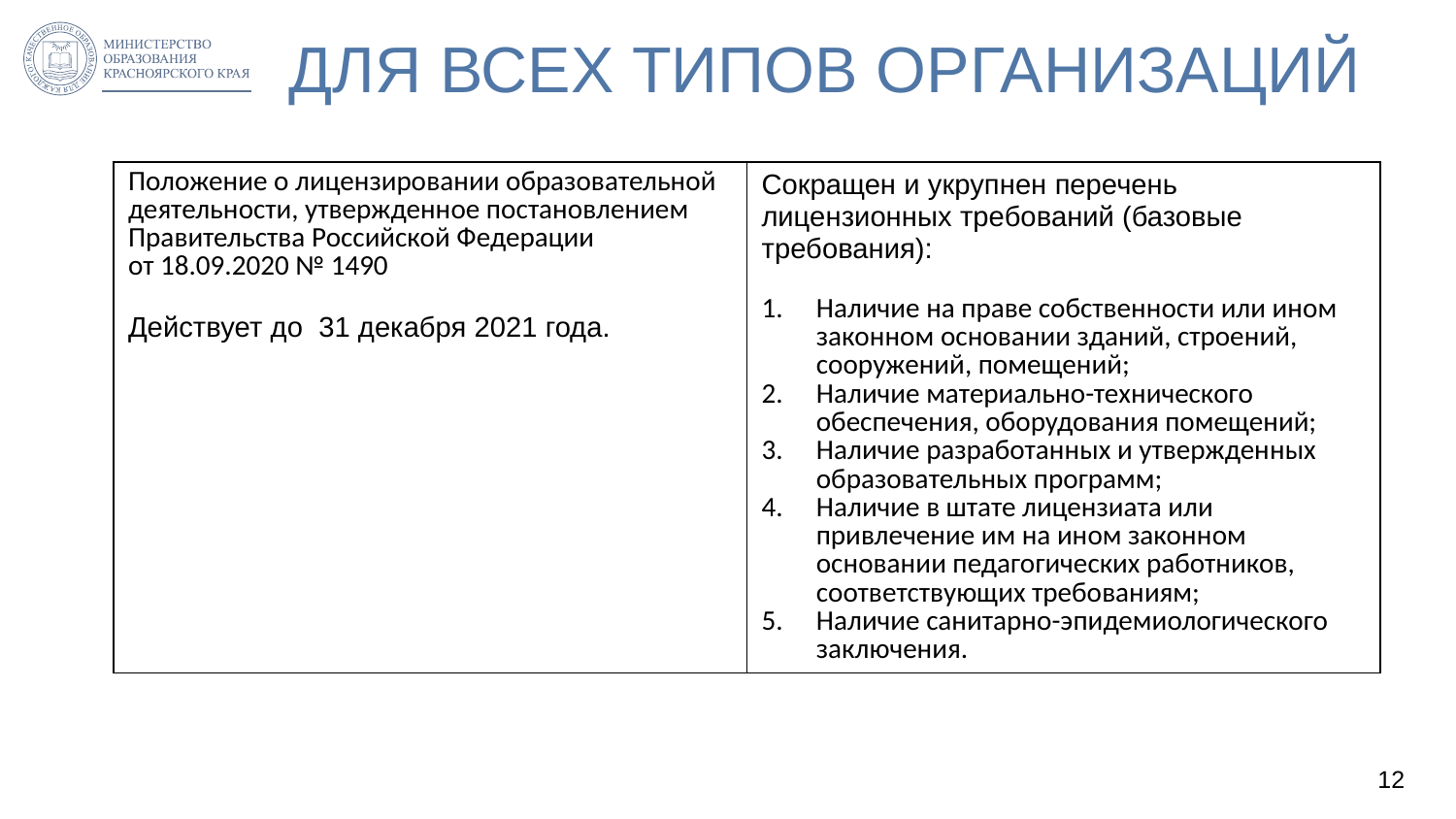

# ДЛЯ ВСЕХ ТИПОВ ОРГАНИЗАЦИЙ
| Положение о лицензировании образовательной деятельности, утвержденное постановлением Правительства Российской Федерации от 18.09.2020 № 1490 Действует до 31 декабря 2021 года. | Сокращен и укрупнен перечень лицензионных требований (базовые требования): Наличие на праве собственности или ином законном основании зданий, строений, сооружений, помещений; Наличие материально-технического обеспечения, оборудования помещений; Наличие разработанных и утвержденных образовательных программ; Наличие в штате лицензиата или привлечение им на ином законном основании педагогических работников, соответствующих требованиям; Наличие санитарно-эпидемиологического заключения. |
| --- | --- |
12